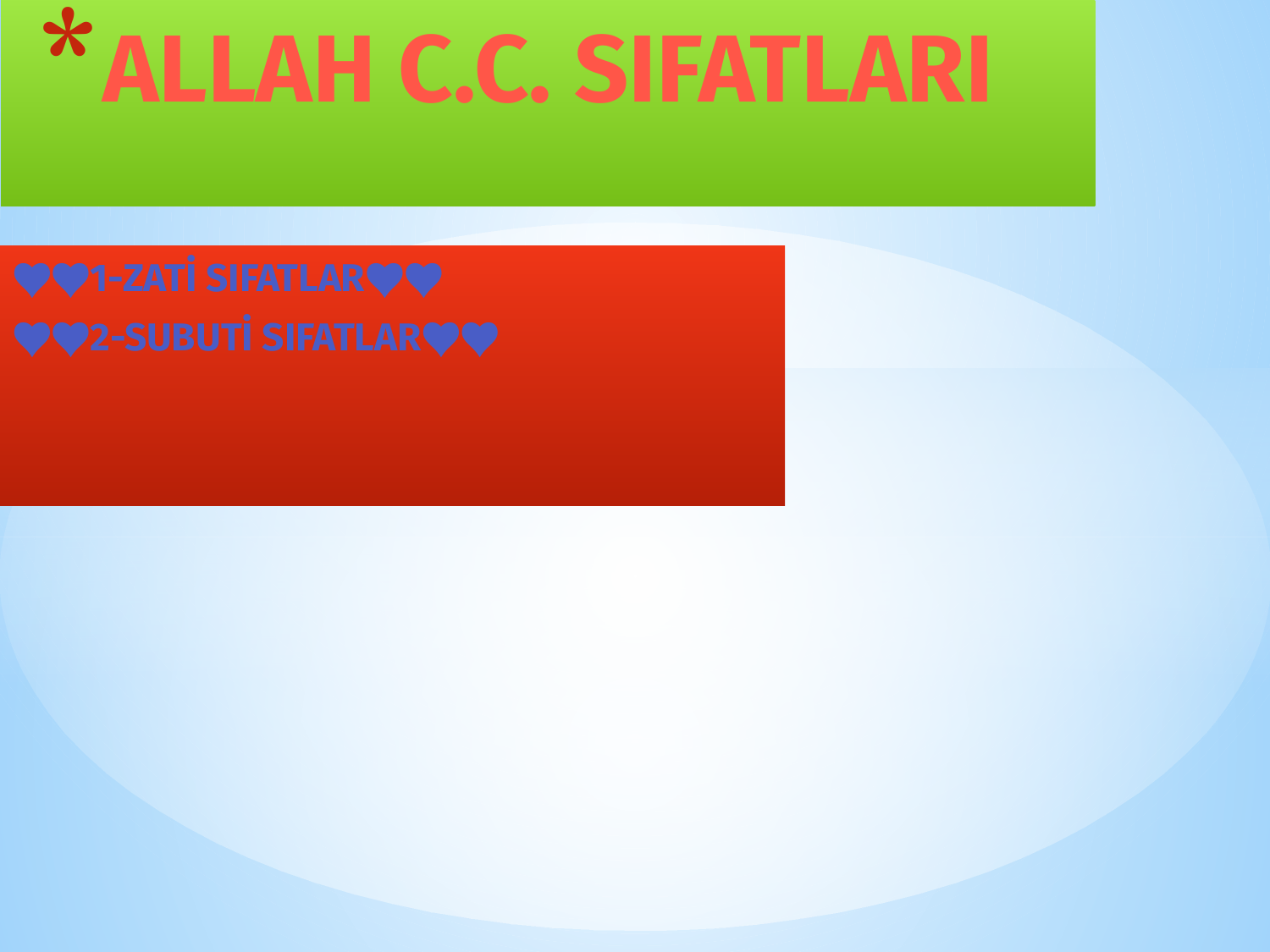

# ALLAH C.C. SIFATLARI
♥♥1-ZATİ SIFATLAR♥♥
♥♥2-SUBUTİ SIFATLAR♥♥